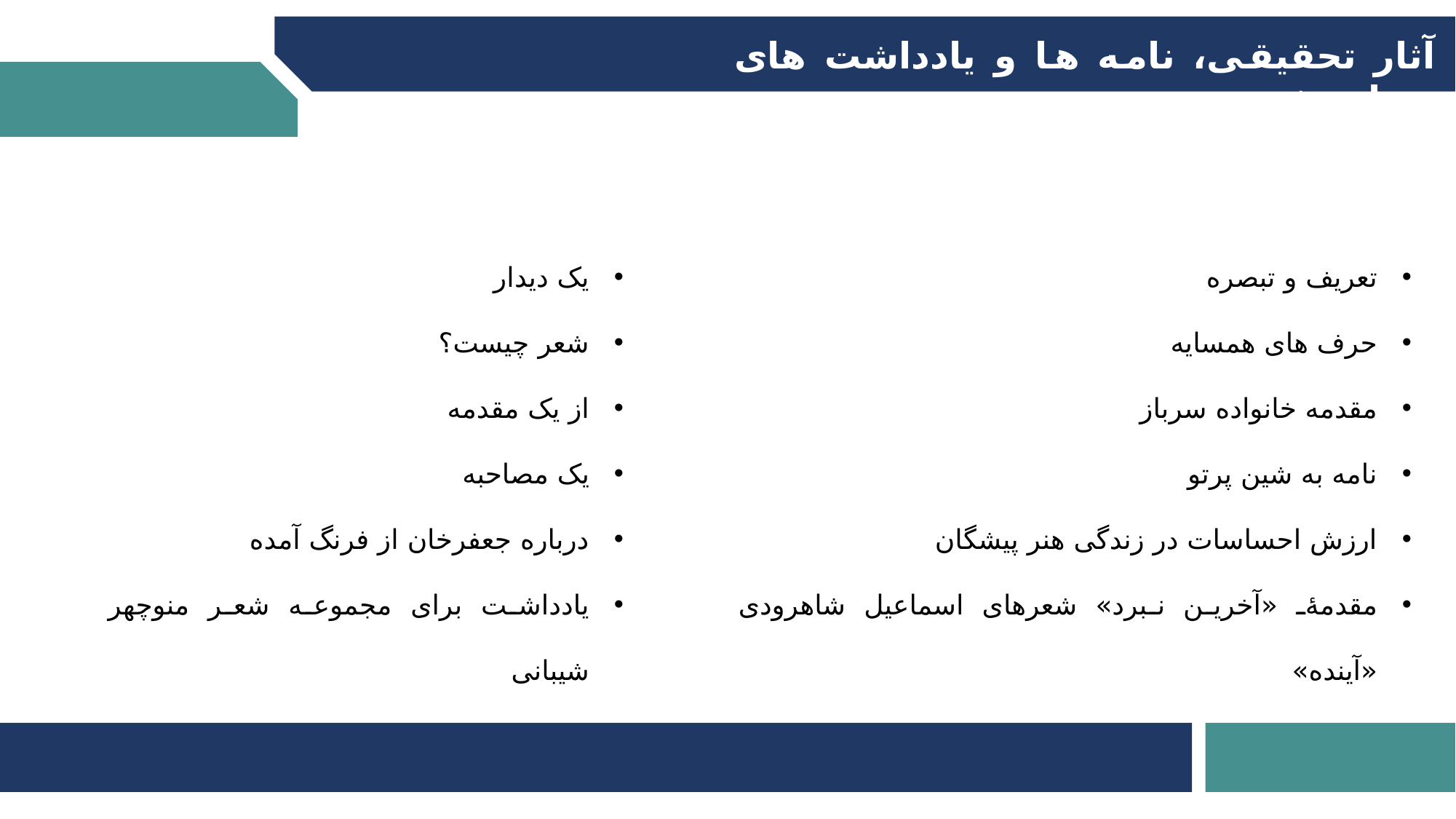

آثار تحقیقی، نامه ها و یادداشت های نیما یوشیج
یک دیدار
شعر چیست؟
از یک مقدمه
یک مصاحبه
درباره جعفرخان از فرنگ آمده
یادداشت برای مجموعه شعر منوچهر شیبانی
تعریف و تبصره
حرف های همسایه
مقدمه خانواده سرباز
نامه به شین پرتو
ارزش احساسات در زندگی هنر پیشگان
مقدمهٔ «آخرین نبرد» شعرهای اسماعیل شاهرودی «آینده»